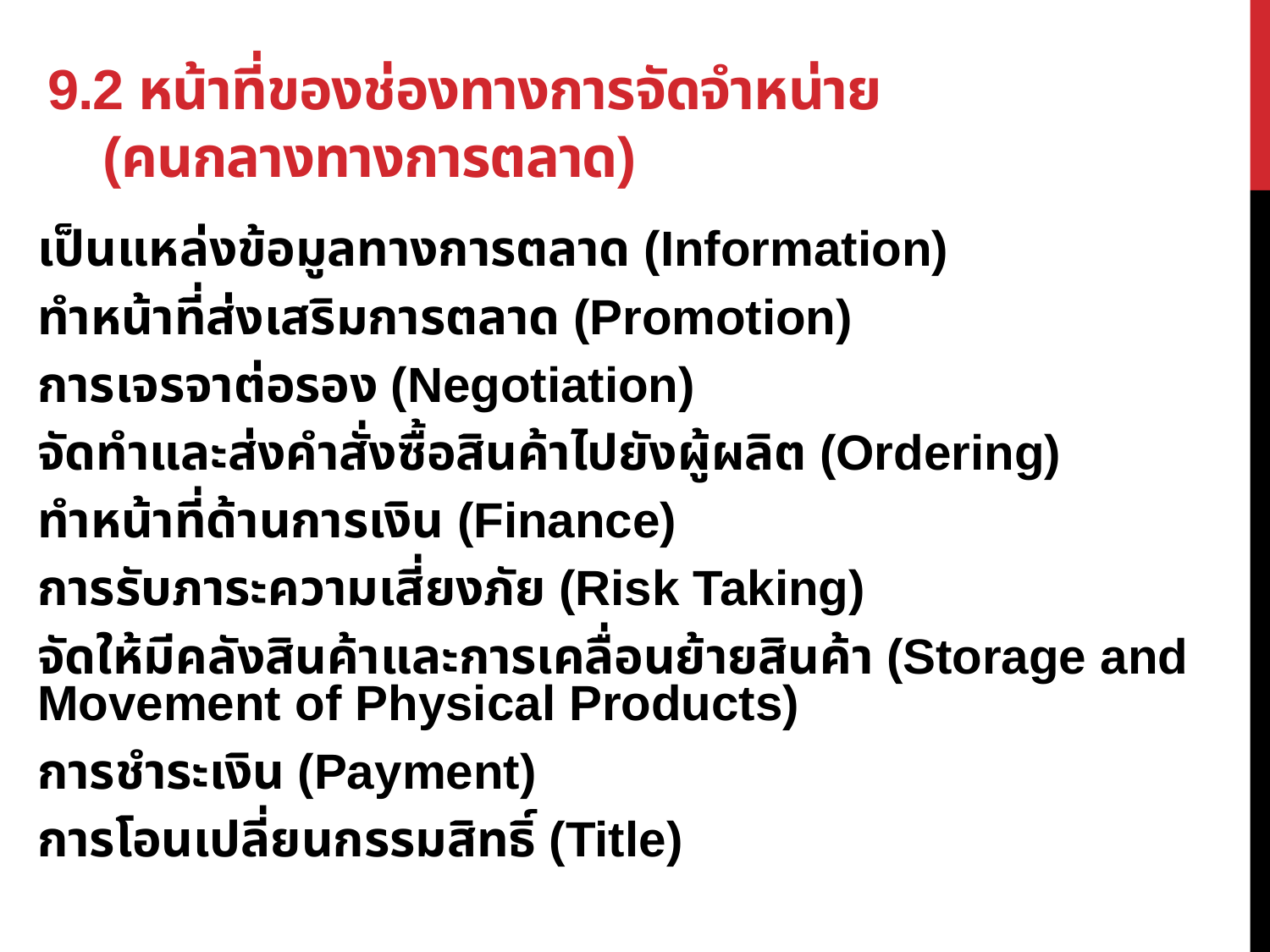

# 9.2 หน้าที่ของช่องทางการจัดจำหน่าย (คนกลางทางการตลาด)
เป็นแหล่งข้อมูลทางการตลาด (Information)
ทำหน้าที่ส่งเสริมการตลาด (Promotion)
การเจรจาต่อรอง (Negotiation)
จัดทำและส่งคำสั่งซื้อสินค้าไปยังผู้ผลิต (Ordering)
ทำหน้าที่ด้านการเงิน (Finance)
การรับภาระความเสี่ยงภัย (Risk Taking)
จัดให้มีคลังสินค้าและการเคลื่อนย้ายสินค้า (Storage and Movement of Physical Products)
การชำระเงิน (Payment)
การโอนเปลี่ยนกรรมสิทธิ์ (Title)